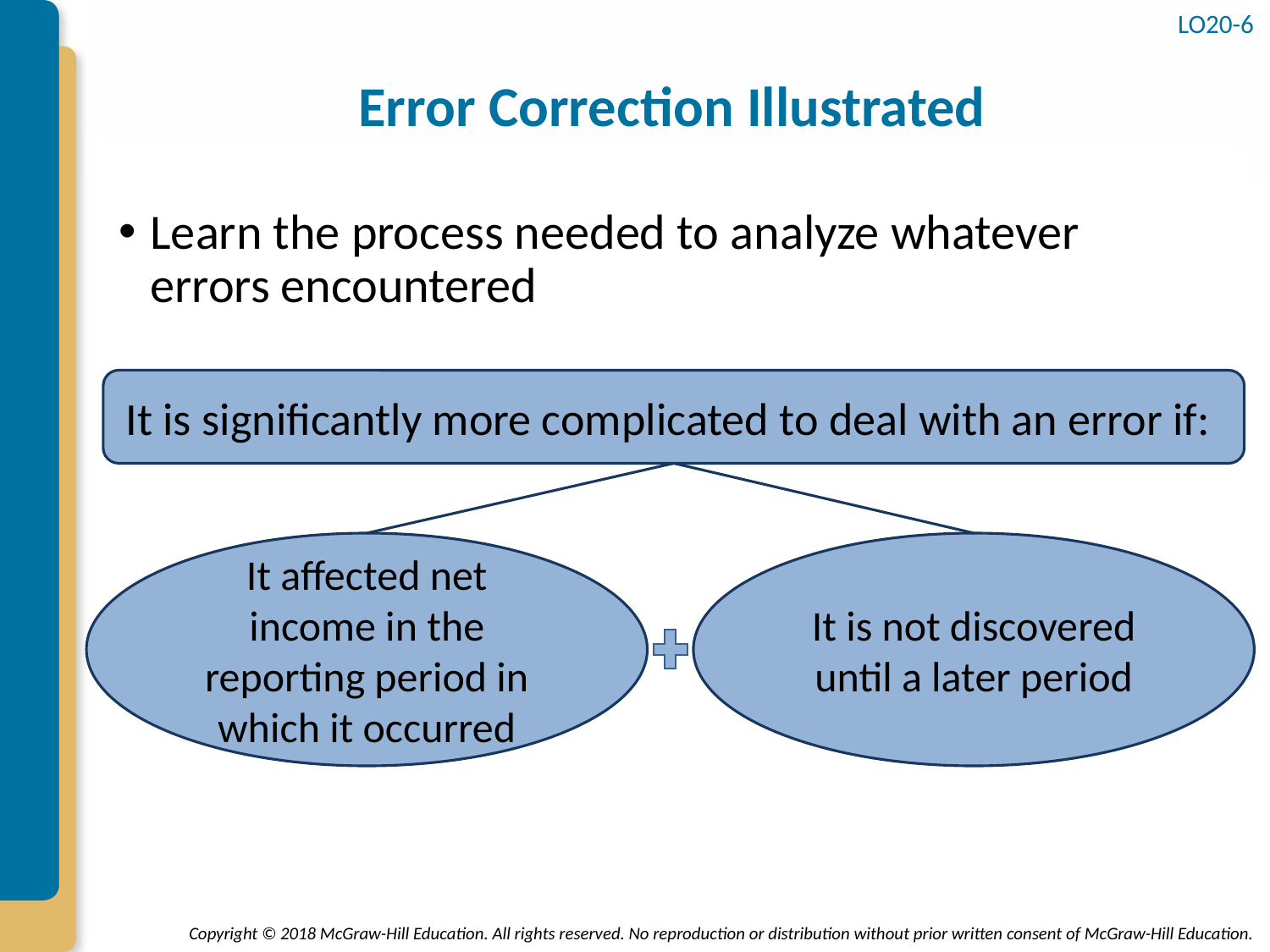

LO20-6
# Error Correction Illustrated
Learn the process needed to analyze whatever errors encountered
It is significantly more complicated to deal with an error if:
It affected net income in the reporting period in which it occurred
It is not discovered until a later period